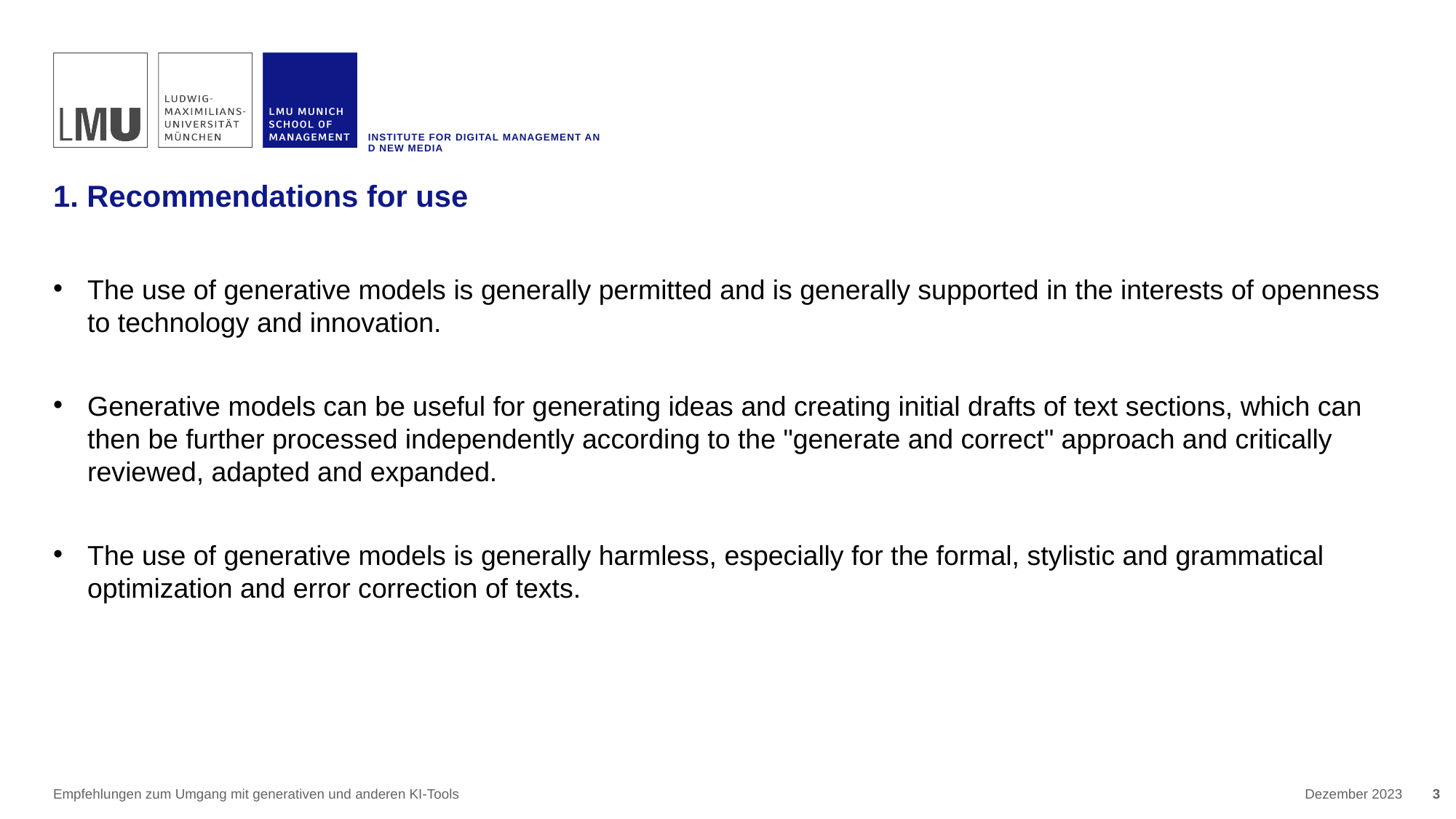

INSTITUTE FOR DIGITAL MANAGEMENT AND NEW MEDIA
# 1. Recommendations for use
The use of generative models is generally permitted and is generally supported in the interests of openness to technology and innovation.

Generative models can be useful for generating ideas and creating initial drafts of text sections, which can then be further processed independently according to the "generate and correct" approach and critically reviewed, adapted and expanded.

The use of generative models is generally harmless, especially for the formal, stylistic and grammatical optimization and error correction of texts.

Empfehlungen zum Umgang mit generativen und anderen KI-Tools
Dezember 2023
3